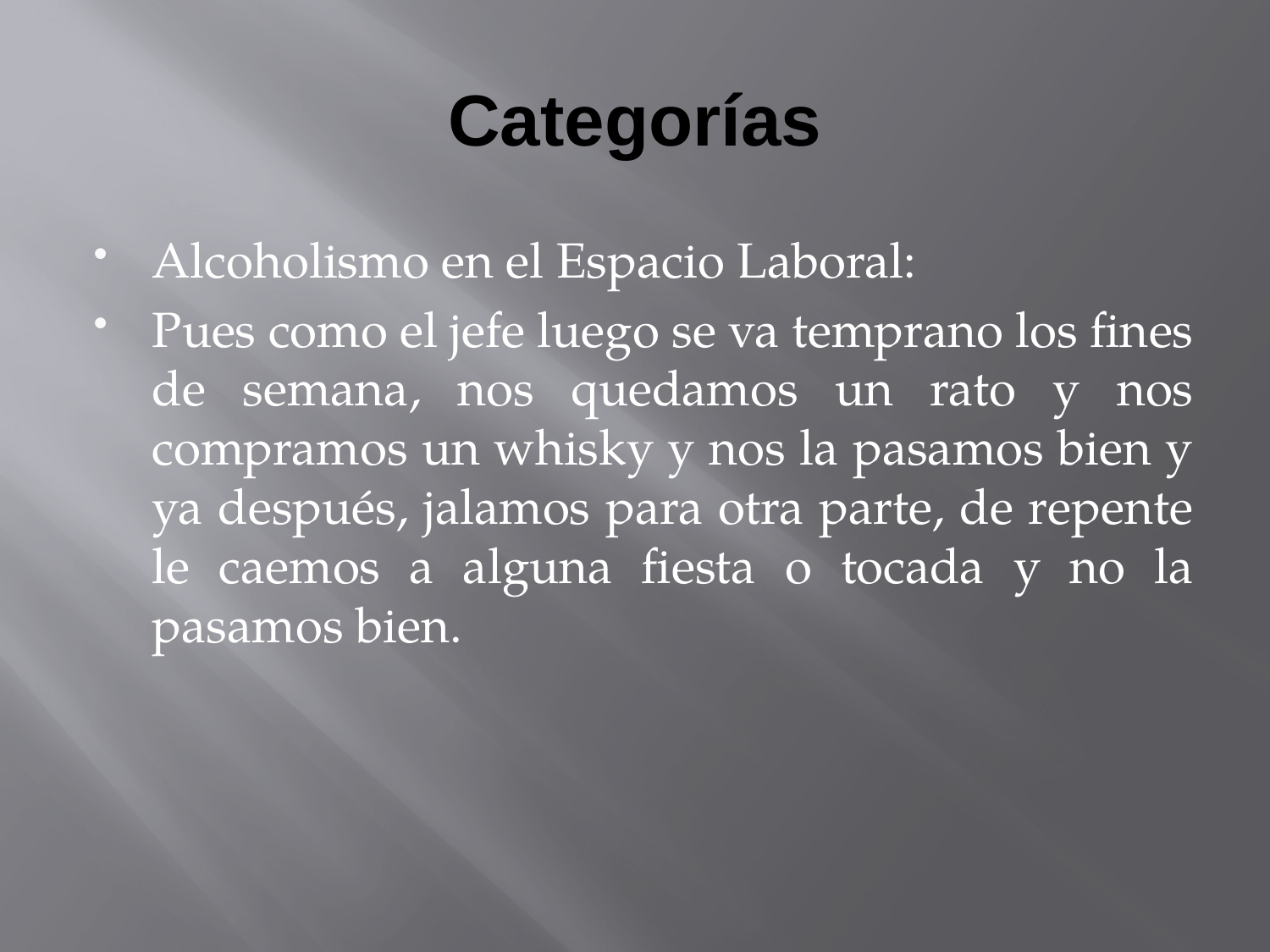

# Categorías
Alcoholismo en el Espacio Laboral:
Pues como el jefe luego se va temprano los fines de semana, nos quedamos un rato y nos compramos un whisky y nos la pasamos bien y ya después, jalamos para otra parte, de repente le caemos a alguna fiesta o tocada y no la pasamos bien.